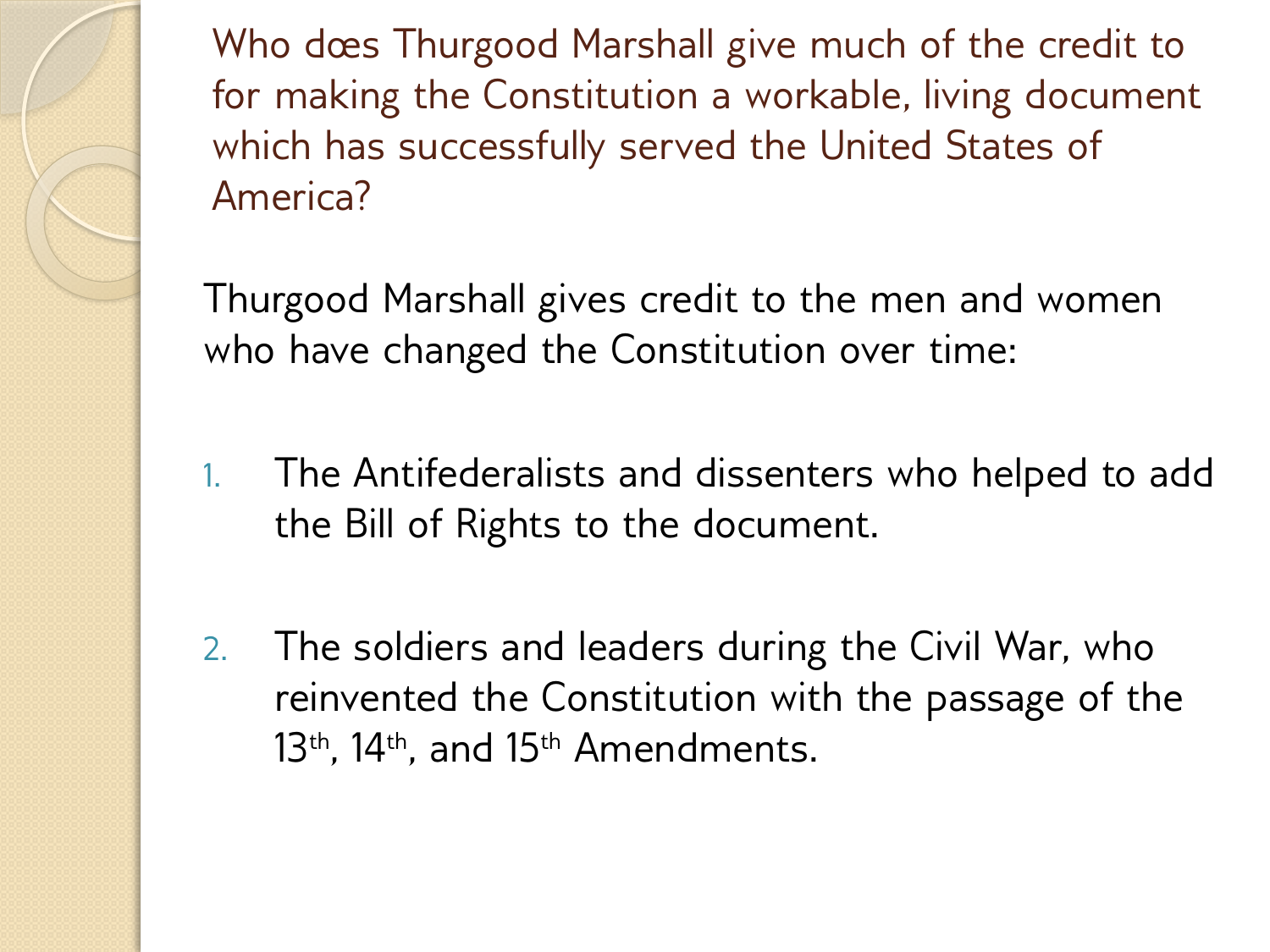

# Who does Thurgood Marshall give much of the credit to for making the Constitution a workable, living document which has successfully served the United States of America?
Thurgood Marshall gives credit to the men and women who have changed the Constitution over time:

The Antifederalists and dissenters who helped to add the Bill of Rights to the document.

The soldiers and leaders during the Civil War, who reinvented the Constitution with the passage of the 13th, 14th, and 15th Amendments.